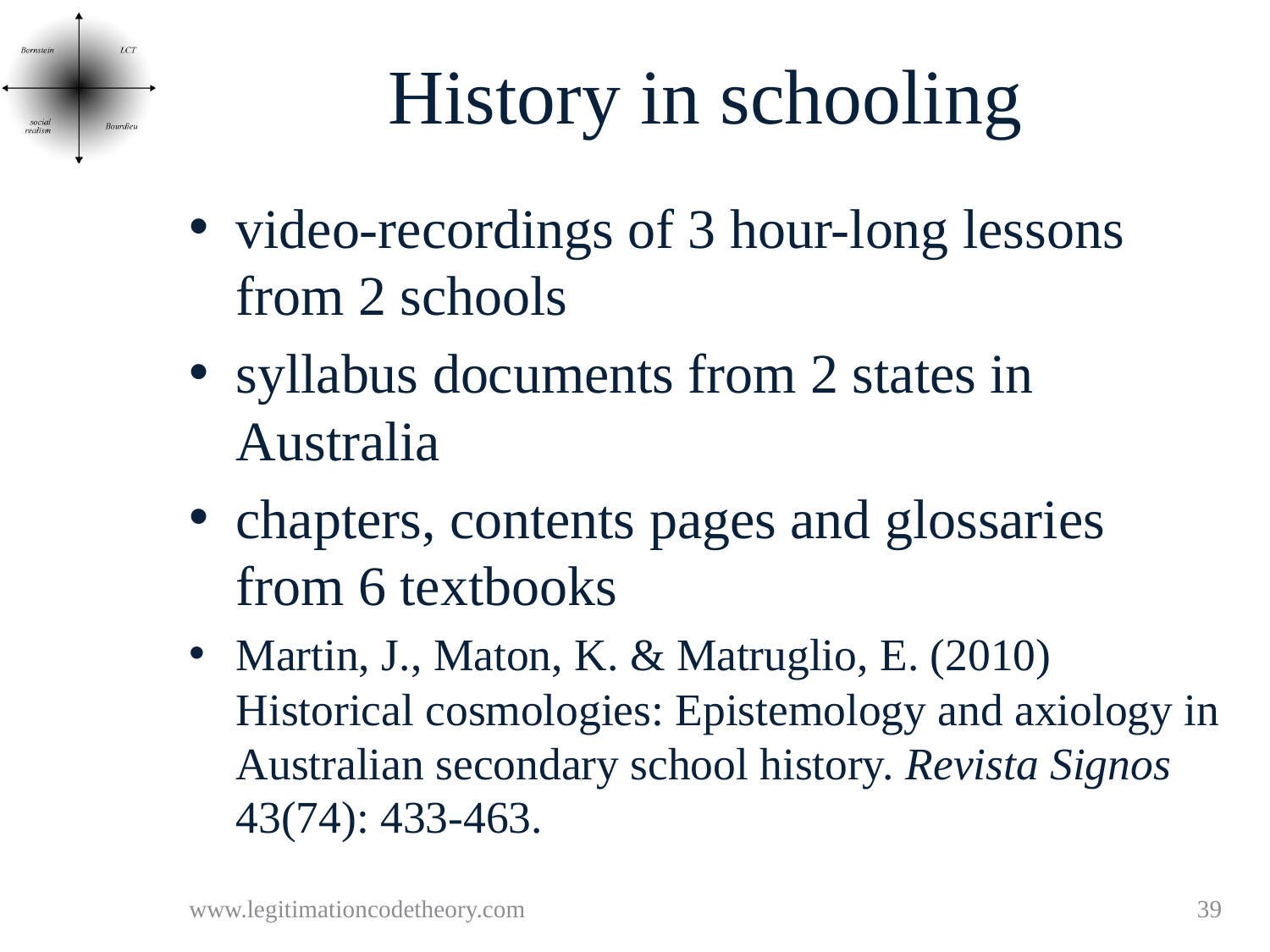

# History in schooling

video-recordings of 3 hour-long lessons from 2 schools
syllabus documents from 2 states in Australia
chapters, contents pages and glossaries from 6 textbooks
Martin, J., Maton, K. & Matruglio, E. (2010) Historical cosmologies: Epistemology and axiology in Australian secondary school history. Revista Signos 43(74): 433-463.

www.legitimationcodetheory.com
39